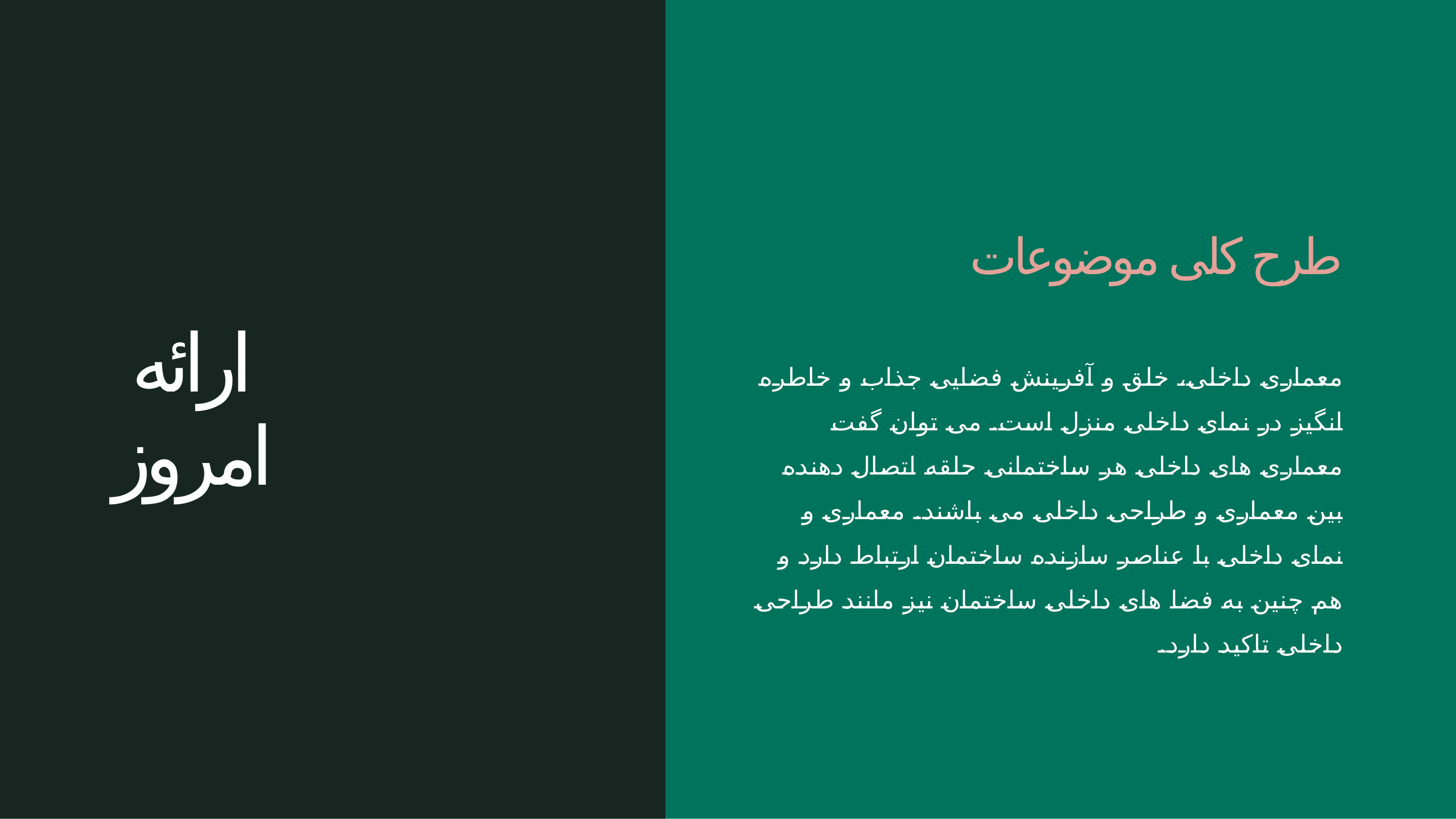

طرح کلی موضوعات

معماری داخلی، خلق و آفرینش فضایی جذاب و خاطره انگیز در نمای داخلی منزل است. می توان گفت معماری های داخلی هر ساختمانی حلقه اتصال دهنده بین معماری و طراحی داخلی می باشند. معماری و نمای داخلی با عناصر سازنده ساختمان ارتباط دارد و هم چنین به فضا های داخلی ساختمان نیز مانند طراحی داخلی تاکید دارد.
ارائه
امروز